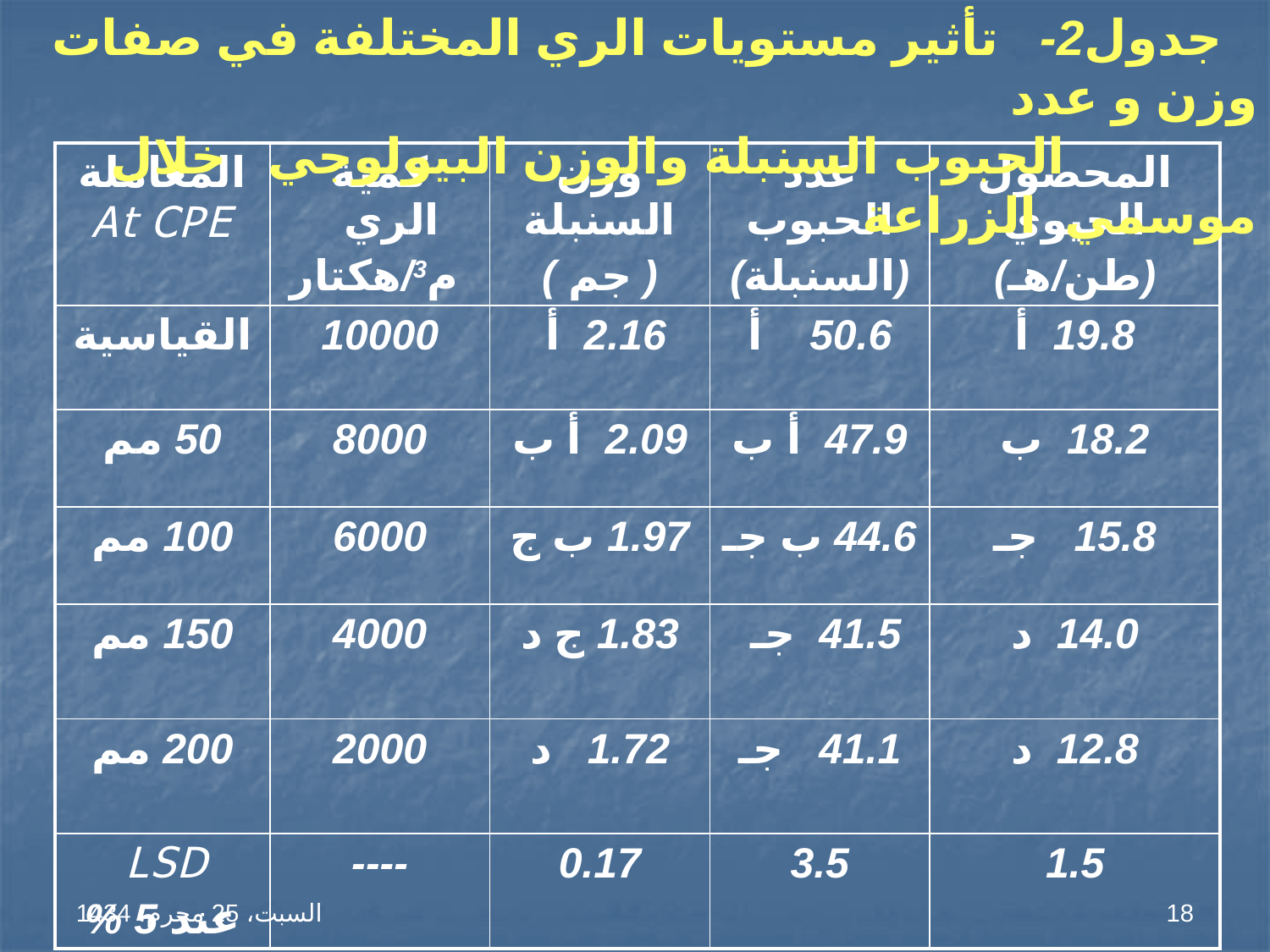

جدول2-   تأثير مستويات الري المختلفة في صفات وزن و عدد
              الحبوب السنبلة والوزن البيولوجي   خلال موسمي  الزراعة
| المعاملة At CPE | كمية الري م3/هكتار | وزن السنبلة ( جم ) | عدد الحبوب (السنبلة) | المحصول الحيوي (طن/هـ) |
| --- | --- | --- | --- | --- |
| القياسية | 10000 | 2.16 أ | 50.6 أ | 19.8 أ |
| 50 مم | 8000 | 2.09 أ ب | 47.9 أ ب | 18.2 ب |
| 100 مم | 6000 | 1.97 ب ج | 44.6 ب جـ | 15.8 جـ |
| 150 مم | 4000 | 1.83 ج د | 41.5 جـ | 14.0 د |
| 200 مم | 2000 | 1.72 د | 41.1 جـ | 12.8 د |
| LSD عند 5 % | ---- | 0.17 | 3.5 | 1.5 |
السبت، 25 محرم، 1434
18